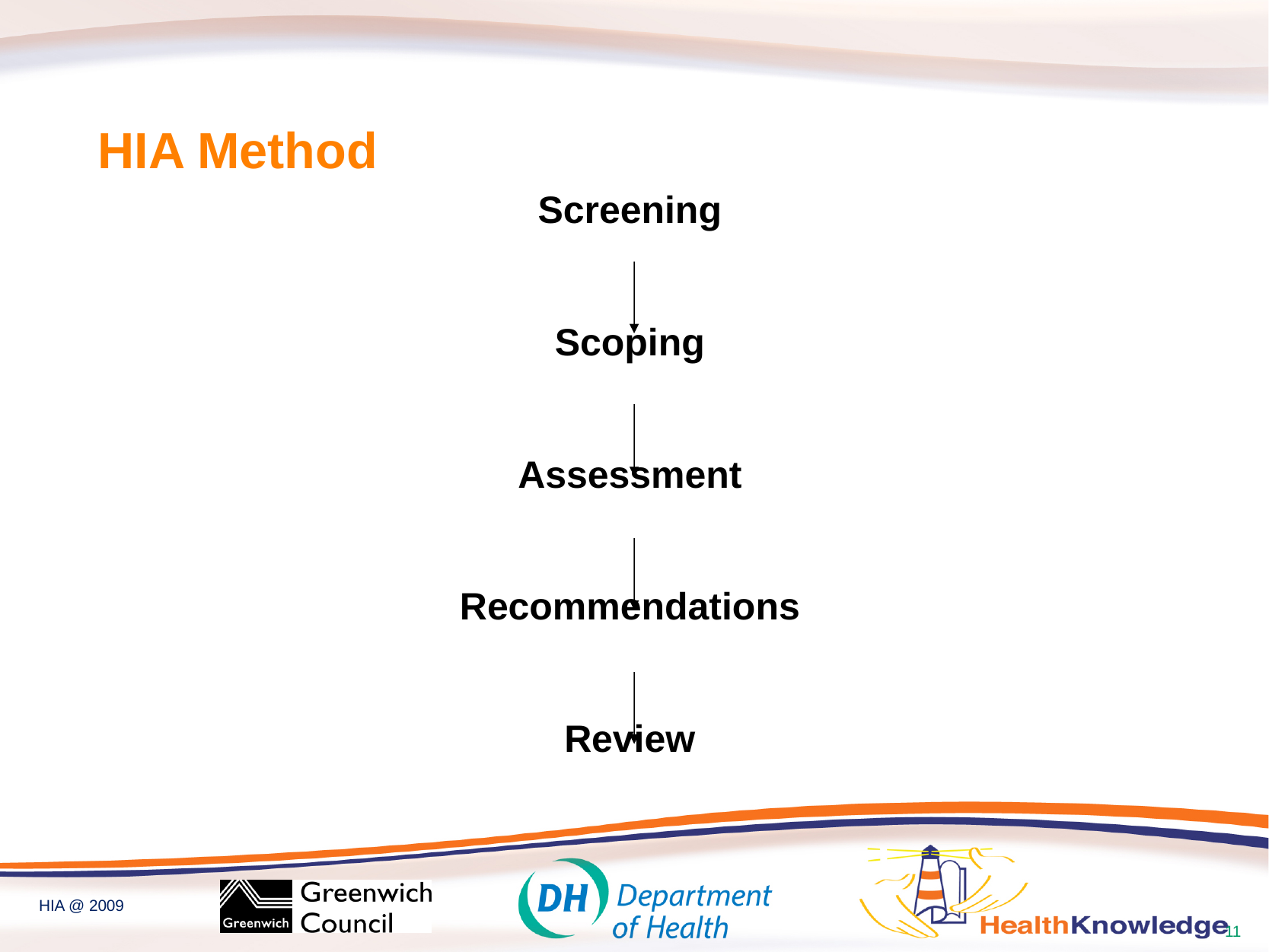

HIA Method
Screening

Scoping

Assessment

Recommendations

Review

11